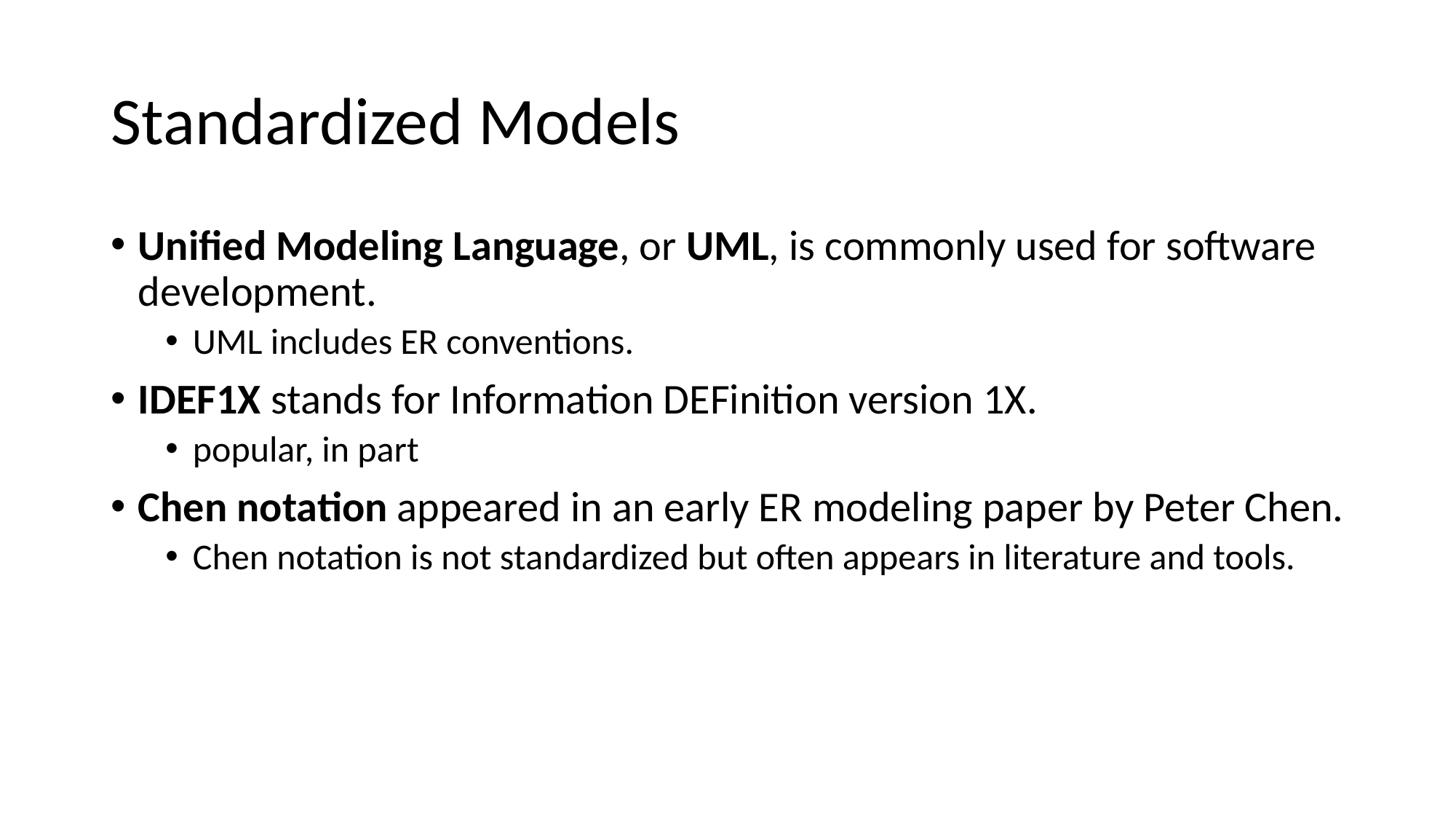

# Standardized Models
Unified Modeling Language, or UML, is commonly used for software development.
UML includes ER conventions.
IDEF1X stands for Information DEFinition version 1X.
popular, in part
Chen notation appeared in an early ER modeling paper by Peter Chen.
Chen notation is not standardized but often appears in literature and tools.